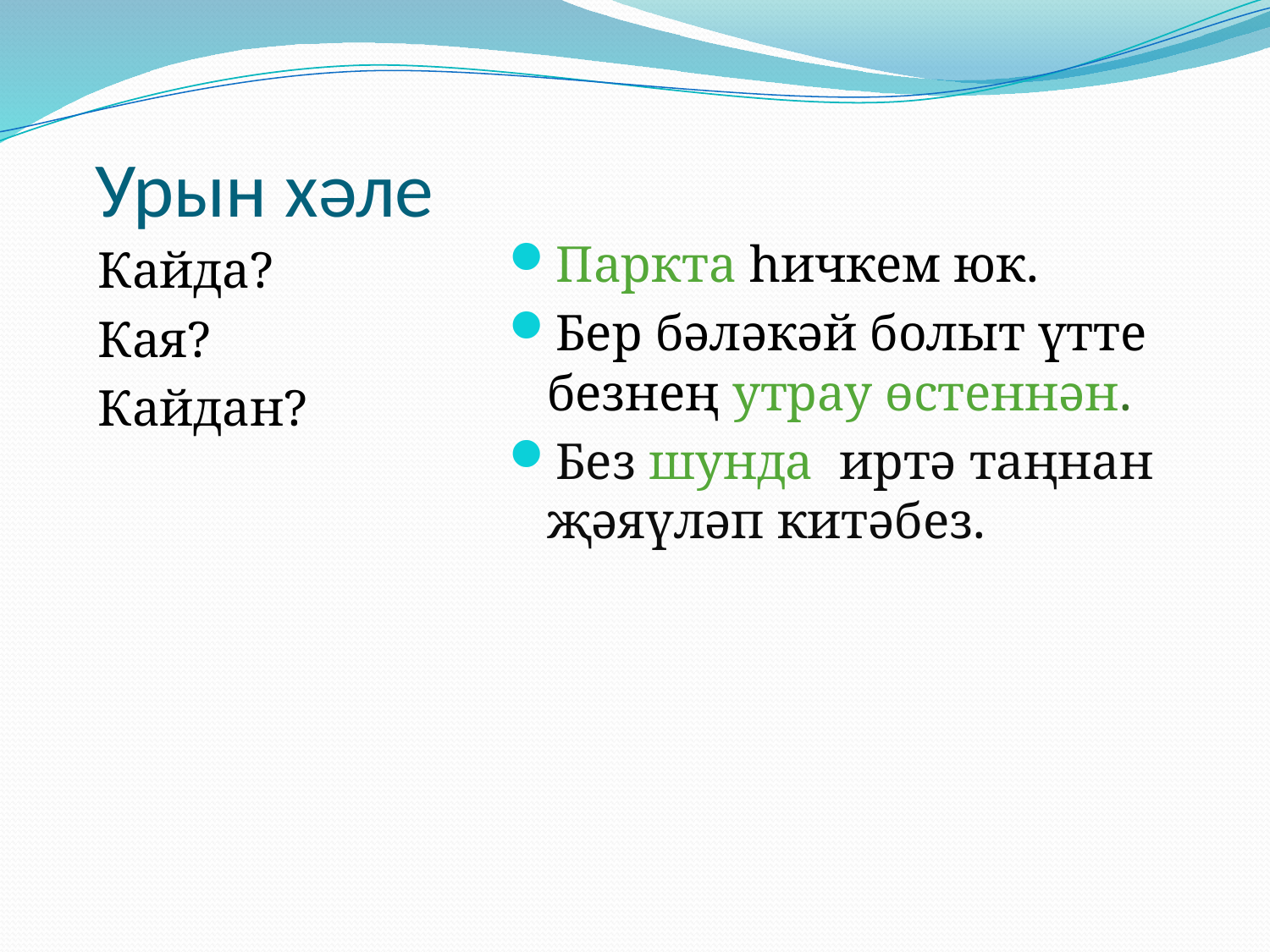

# Урын хәле
Кайда?
Кая?
Кайдан?

Паркта һичкем юк.
Бер бәләкәй болыт үтте безнең утрау өстеннән.
Без шунда  иртә таңнан җәяүләп китәбез.